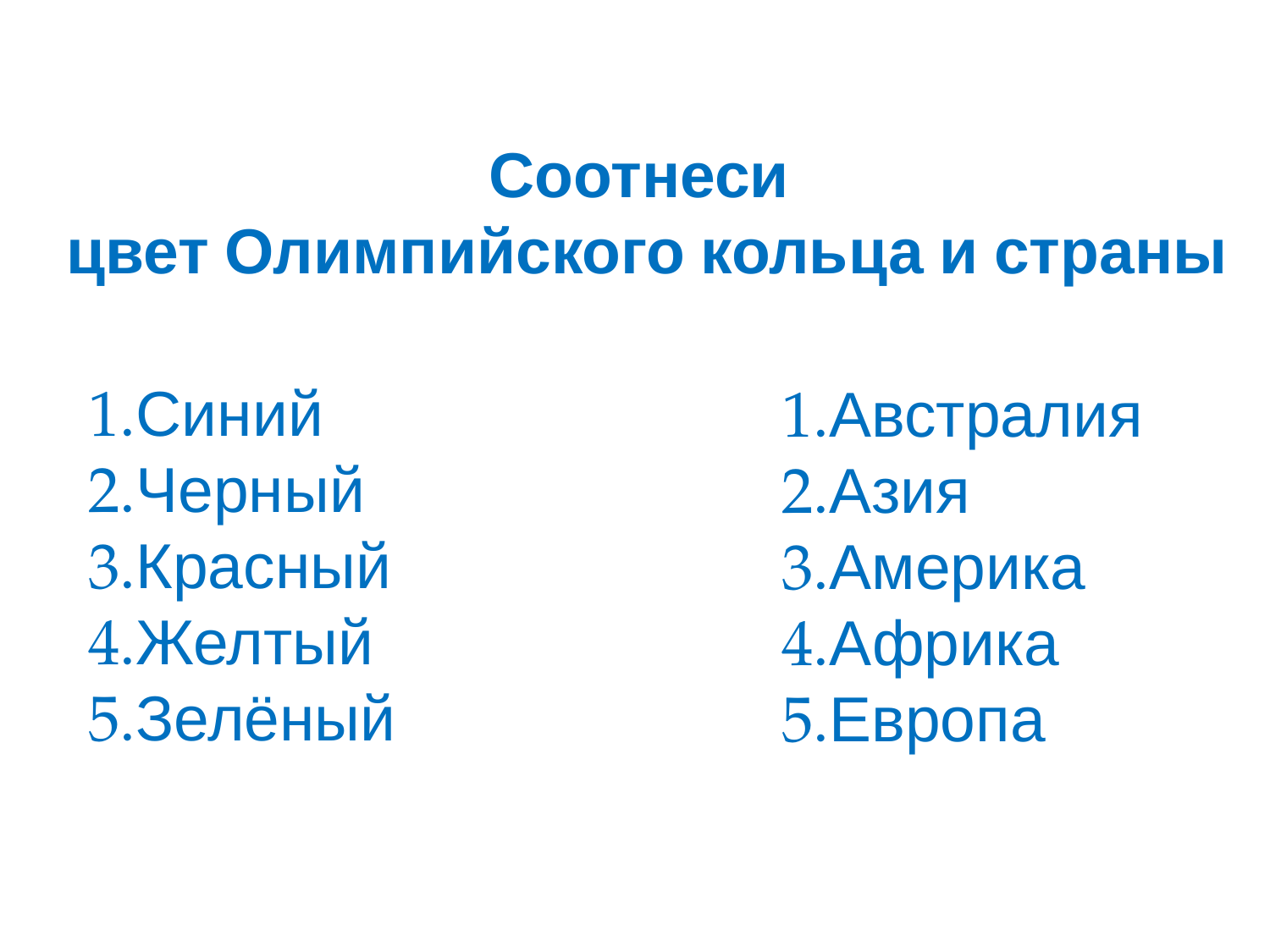

Соотнеси
цвет Олимпийского кольца и страны
Синий
Черный
Красный
Желтый
Зелёный
Австралия
Азия
Америка
Африка
Европа